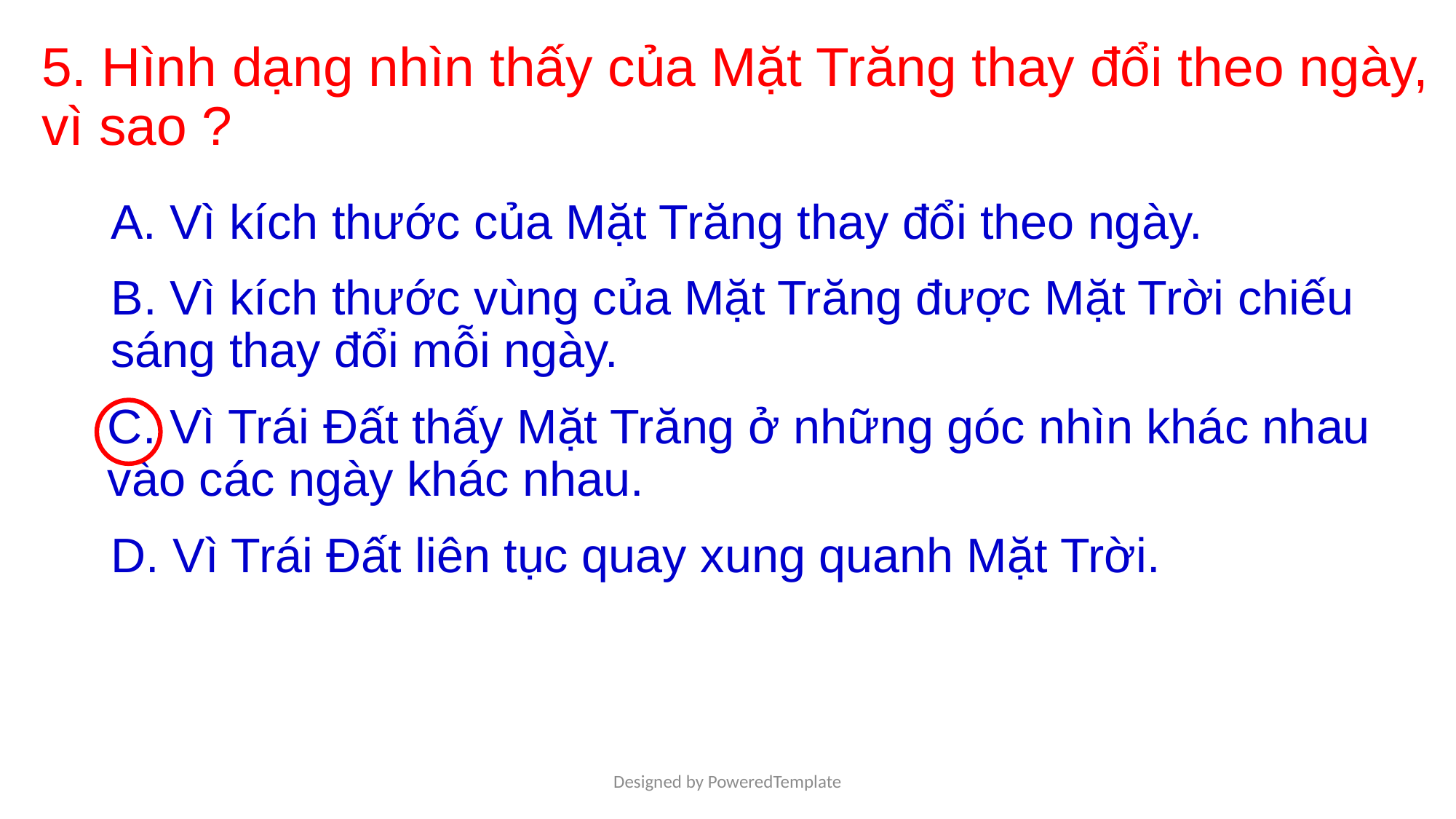

# 5. Hình dạng nhìn thấy của Mặt Trăng thay đổi theo ngày, vì sao ?
A. Vì kích thước của Mặt Trăng thay đổi theo ngày.

B. Vì kích thước vùng của Mặt Trăng được Mặt Trời chiếu sáng thay đổi mỗi ngày.

C. Vì Trái Đất thấy Mặt Trăng ở những góc nhìn khác nhau vào các ngày khác nhau.

D. Vì Trái Đất liên tục quay xung quanh Mặt Trời.

Designed by PoweredTemplate